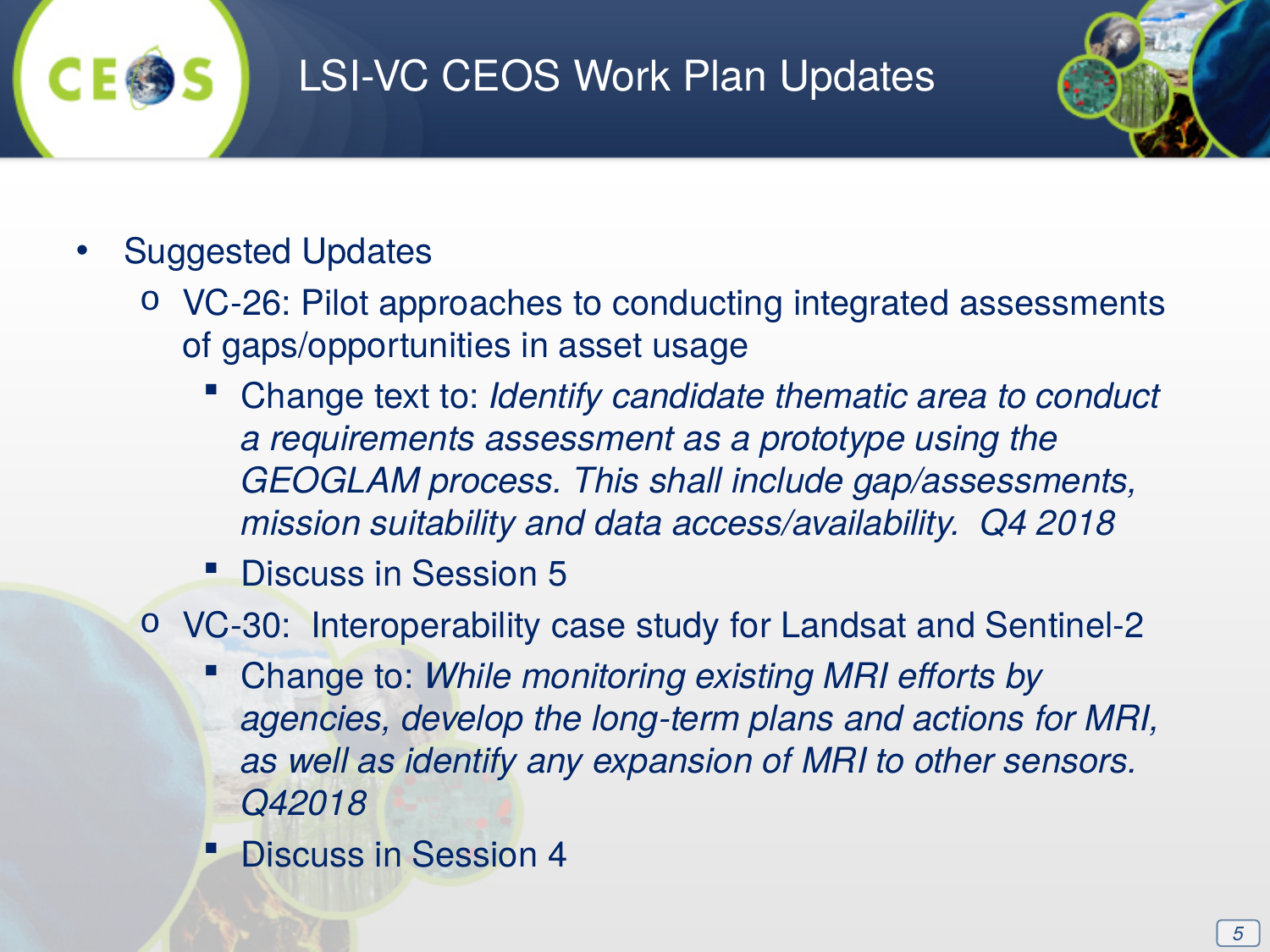

LSI-VC CEOS Work Plan Updates
Suggested Updates
VC-26: Pilot approaches to conducting integrated assessments of gaps/opportunities in asset usage
Change text to: Identify candidate thematic area to conduct a requirements assessment as a prototype using the GEOGLAM process. This shall include gap/assessments, mission suitability and data access/availability.  Q4 2018
Discuss in Session 5
VC-30:  Interoperability case study for Landsat and Sentinel-2
Change to: While monitoring existing MRI efforts by agencies, develop the long-term plans and actions for MRI, as well as identify any expansion of MRI to other sensors.  Q42018
Discuss in Session 4
5